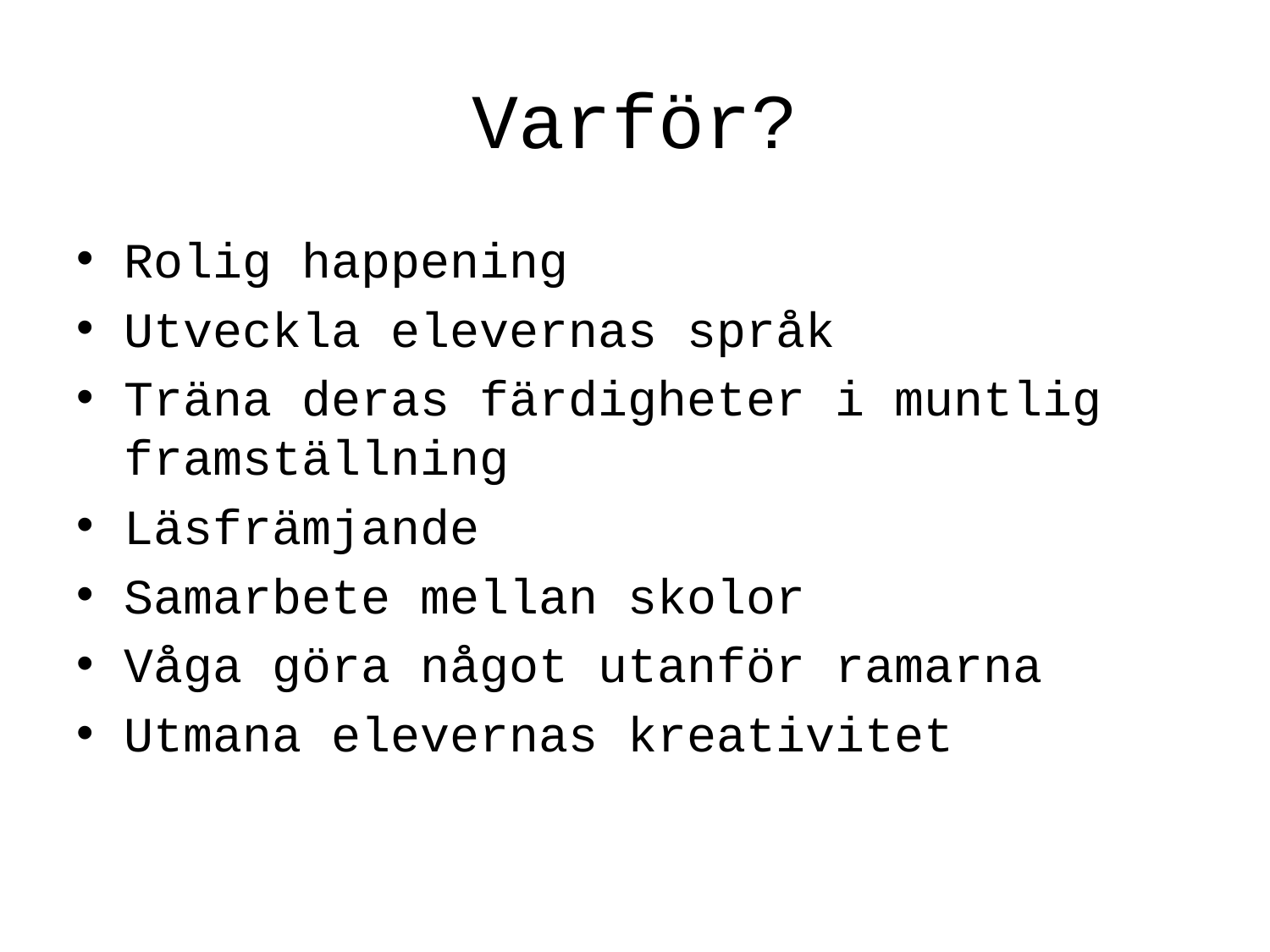

# Varför?
Rolig happening
Utveckla elevernas språk
Träna deras färdigheter i muntlig framställning
Läsfrämjande
Samarbete mellan skolor
Våga göra något utanför ramarna
Utmana elevernas kreativitet